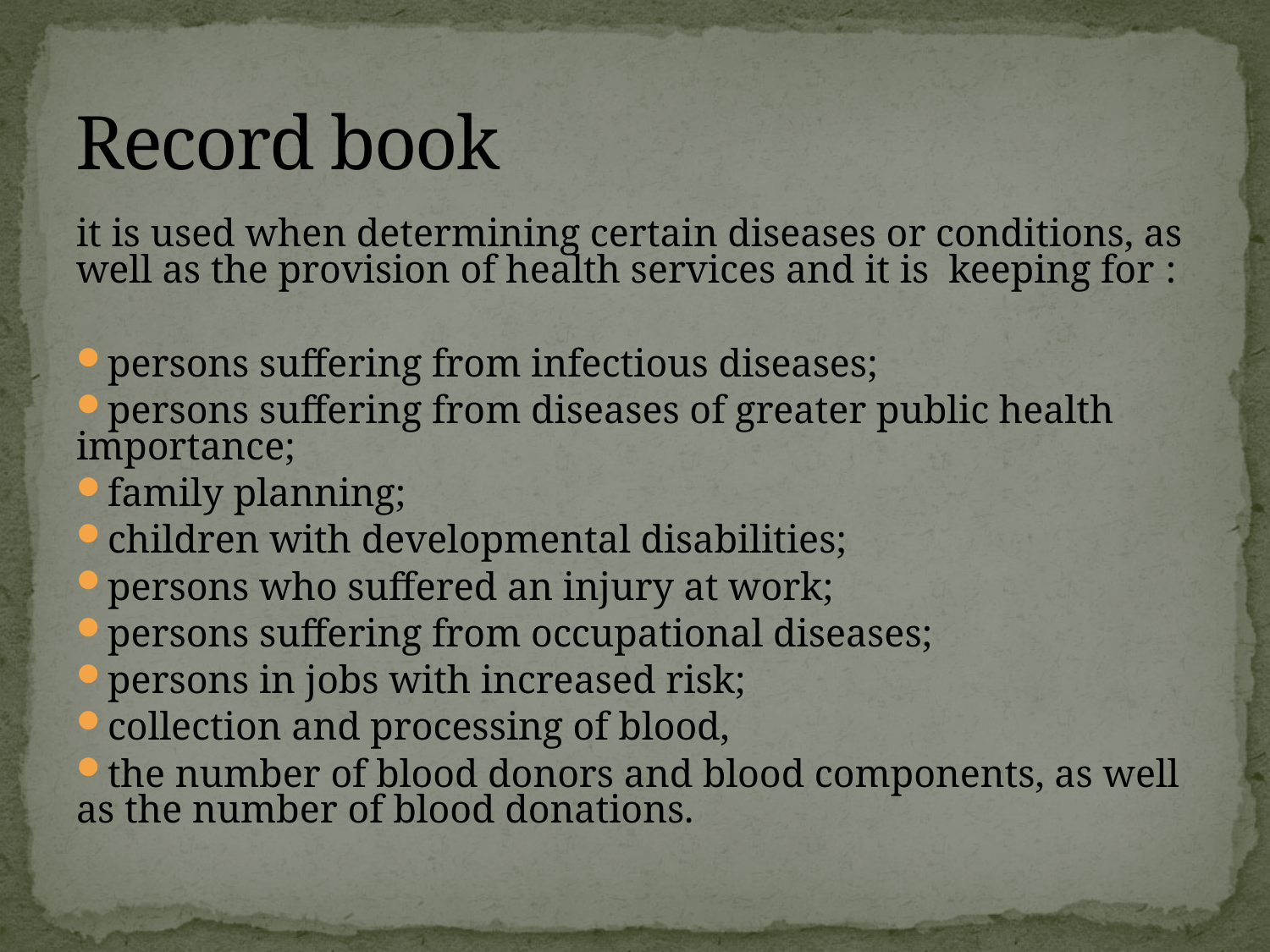

# Record book
it is used when determining certain diseases or conditions, as well as the provision of health services and it is  keeping for :

persons suffering from infectious diseases;
persons suffering from diseases of greater public health importance;
family planning;
children with developmental disabilities;
persons who suffered an injury at work;
persons suffering from occupational diseases;
persons in jobs with increased risk;
collection and processing of blood,
the number of blood donors and blood components, as well as the number of blood donations.